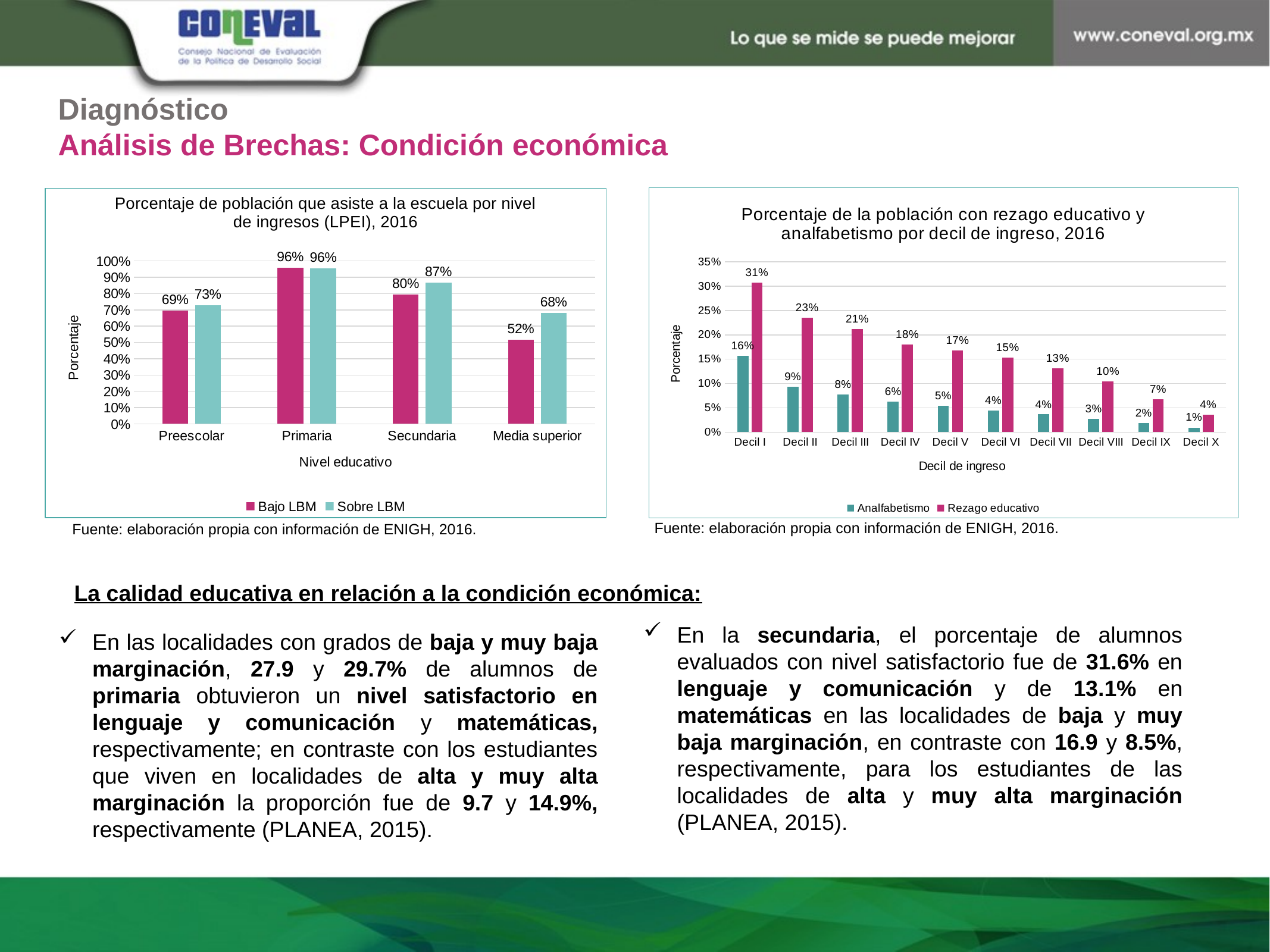

Diagnóstico
Análisis de Brechas: Condición económica

### Chart: Porcentaje de población que asiste a la escuela por nivel de ingresos (LPEI), 2016

| Category | Bajo LBM | Sobre LBM |
|---|---|---|
| Preescolar | 0.6947 | 0.7296 |
| Primaria | 0.9588 | 0.9557 |
| Secundaria | 0.7956 | 0.8659 |
| Media superior | 0.5151 | 0.6797 |

### Chart: Porcentaje de la población con rezago educativo y analfabetismo por decil de ingreso, 2016

| Category | Analfabetismo | Rezago educativo |
|---|---|---|
| Decil I | 0.1574 | 0.3076 |
| Decil II | 0.0937 | 0.2348 |
| Decil III | 0.0776 | 0.212 |
| Decil IV | 0.0629 | 0.1797 |
| Decil V | 0.0541 | 0.168 |
| Decil VI | 0.0446 | 0.1533 |
| Decil VII | 0.0366 | 0.1309 |
| Decil VIII | 0.0271 | 0.1039 |
| Decil IX | 0.0191 | 0.0678 |
| Decil X | 0.0097 | 0.0362 |
Fuente: elaboración propia con información de ENIGH, 2016.
Fuente: elaboración propia con información de ENIGH, 2016.
La calidad educativa en relación a la condición económica:
En la secundaria, el porcentaje de alumnos evaluados con nivel satisfactorio fue de 31.6% en lenguaje y comunicación y de 13.1% en matemáticas en las localidades de baja y muy baja marginación, en contraste con 16.9 y 8.5%, respectivamente, para los estudiantes de las localidades de alta y muy alta marginación (PLANEA, 2015).

En las localidades con grados de baja y muy baja marginación, 27.9 y 29.7% de alumnos de primaria obtuvieron un nivel satisfactorio en lenguaje y comunicación y matemáticas, respectivamente; en contraste con los estudiantes que viven en localidades de alta y muy alta marginación la proporción fue de 9.7 y 14.9%, respectivamente (PLANEA, 2015).